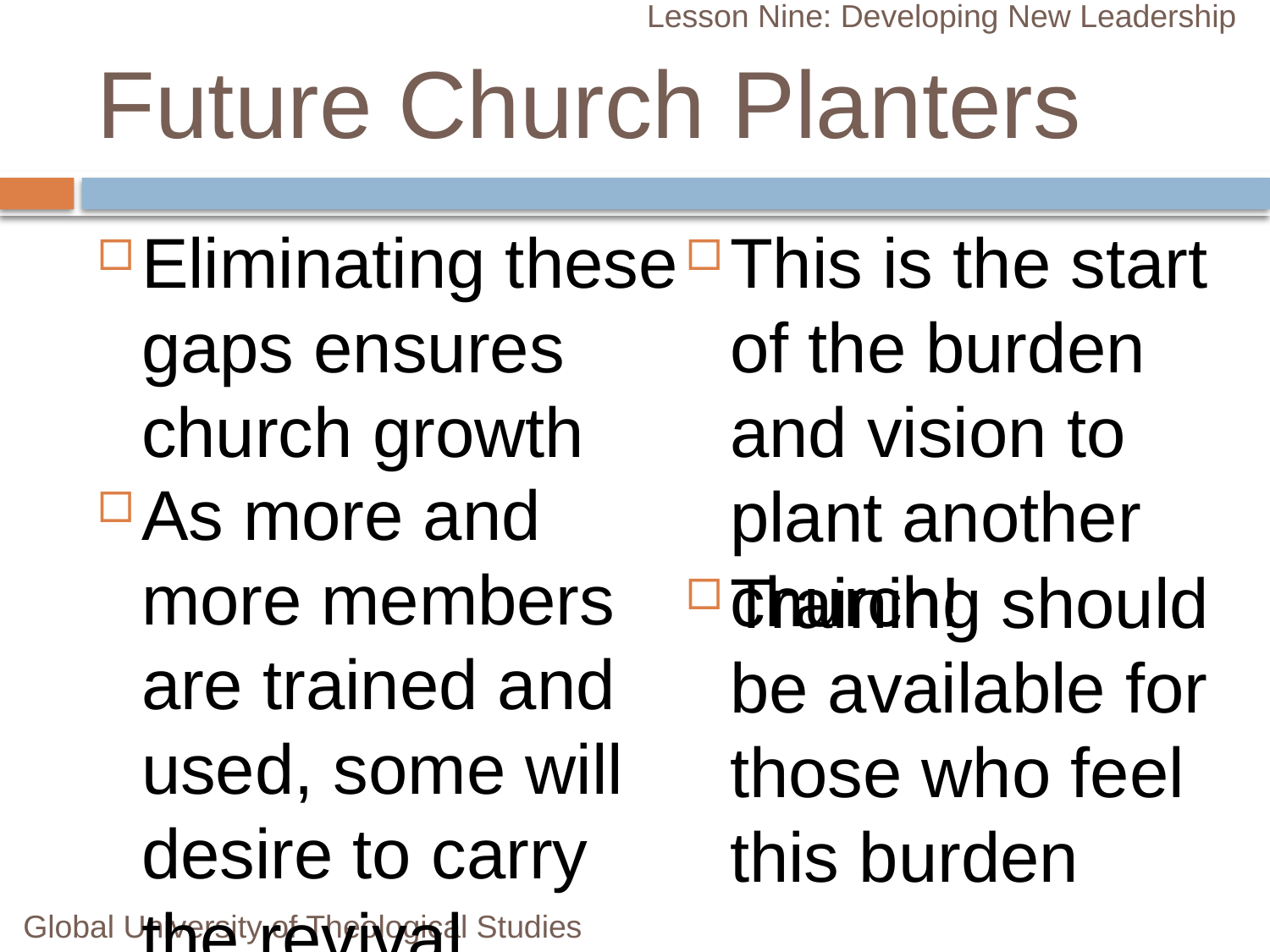

Lesson Nine: Developing New Leadership
# Future Church Planters
Eliminating these gaps ensures church growth
This is the start of the burden and vision to plant another church!
As more and more members are trained and used, some will desire to carry the revival
Training should be available for those who feel this burden
Global University of Theological Studies